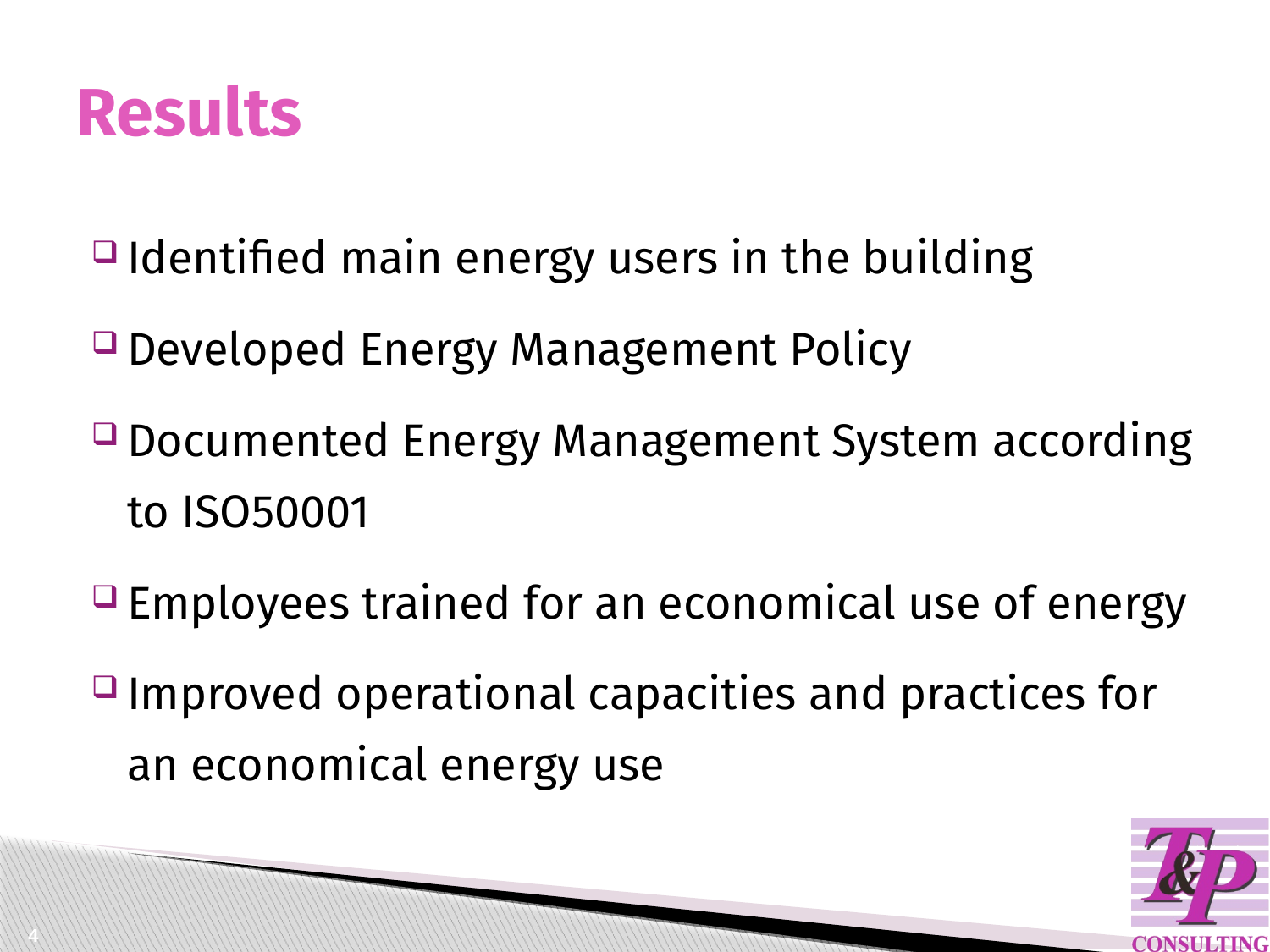

# Results
Identified main energy users in the building
Developed Energy Management Policy
Documented Energy Management System according to ISO50001
Employees trained for an economical use of energy
Improved operational capacities and practices for an economical energy use
4